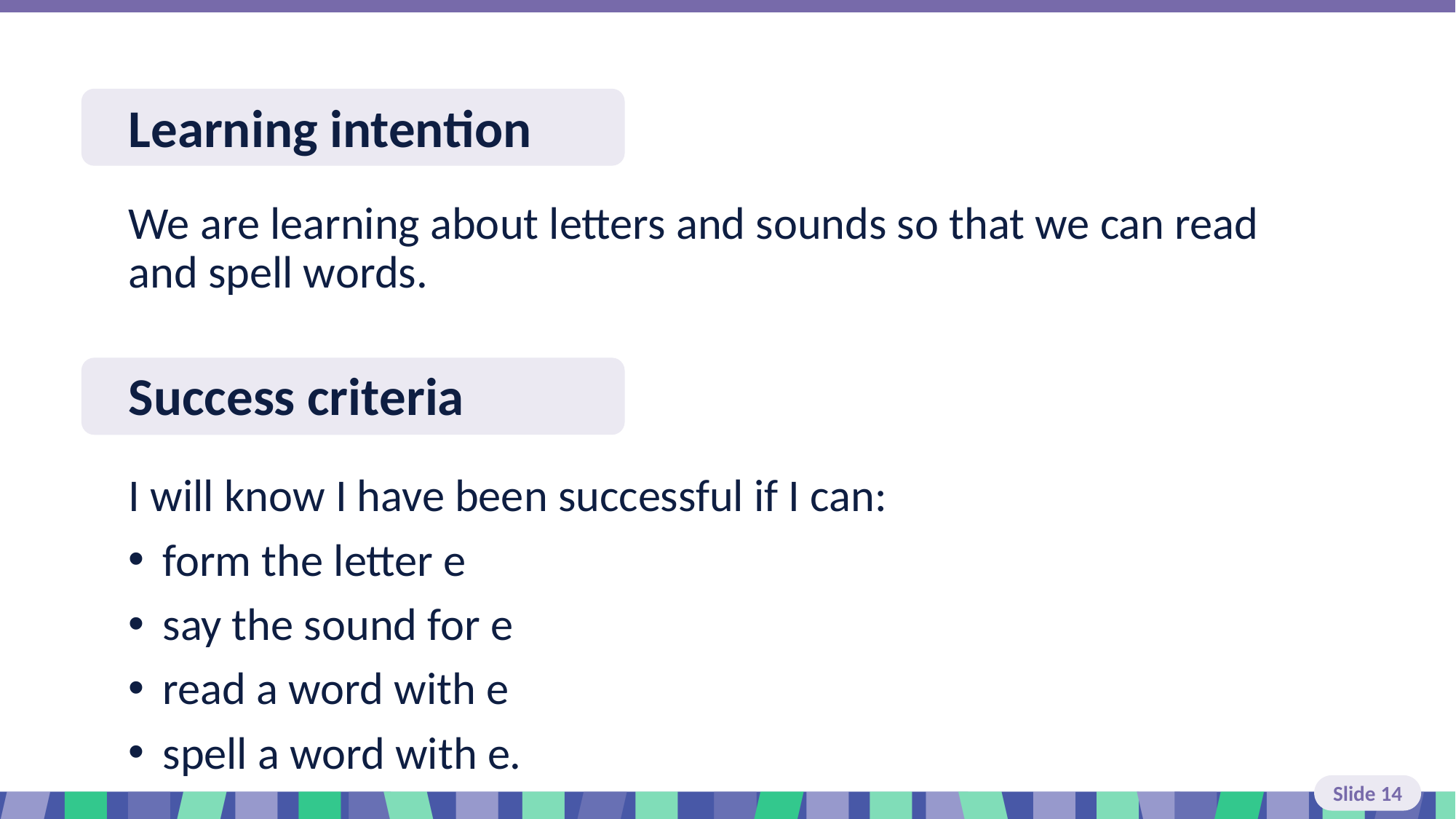

# Learning intention
We are learning about letters and sounds so that we can read and spell words.
Success criteria
I will know I have been successful if I can:
form the letter e
say the sound for e
read a word with e
spell a word with e.